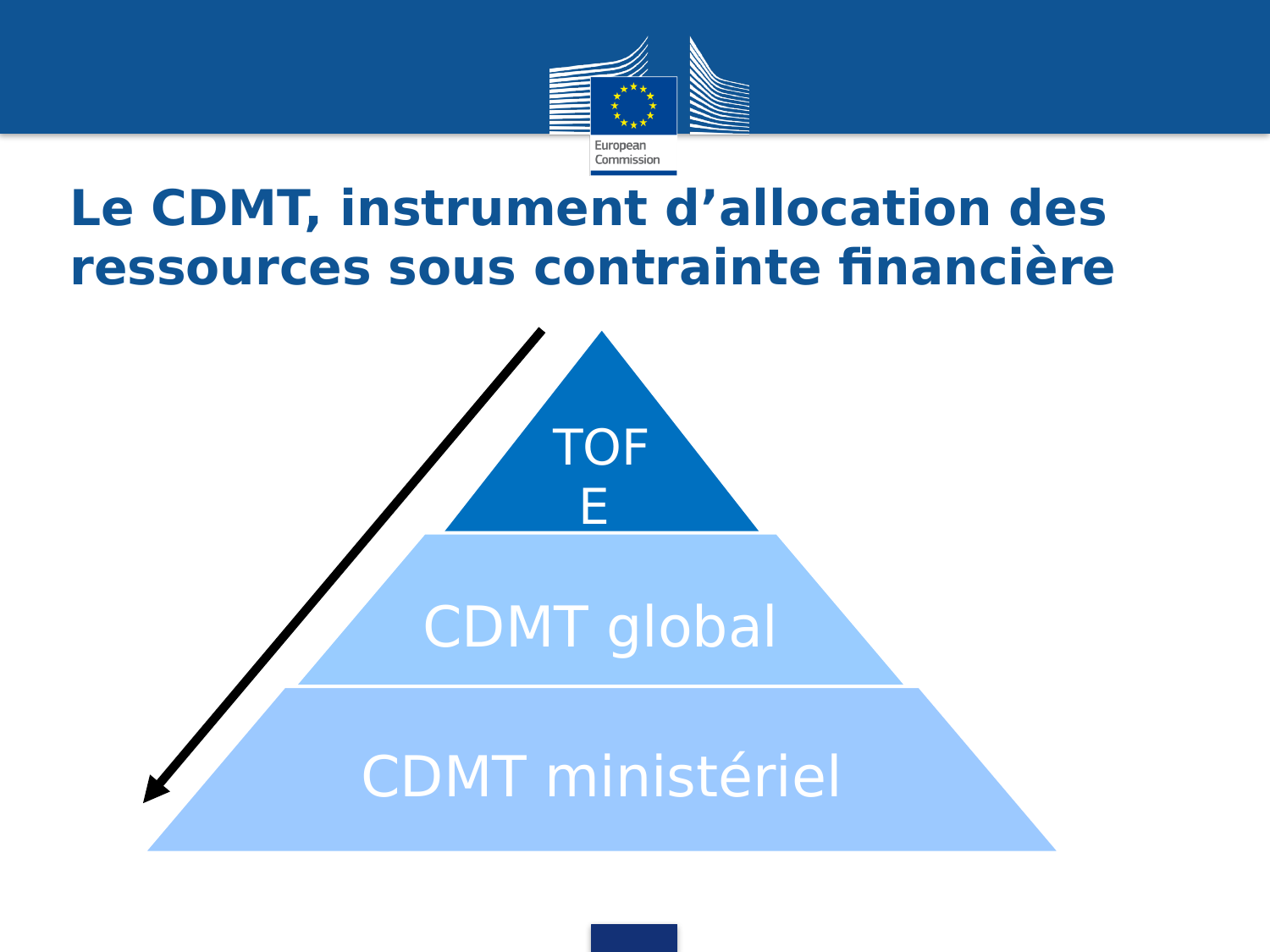

# Le CDMT, instrument d’allocation des ressources sous contrainte financière

TOFE
prev.

CDMT global
CDMT ministériel